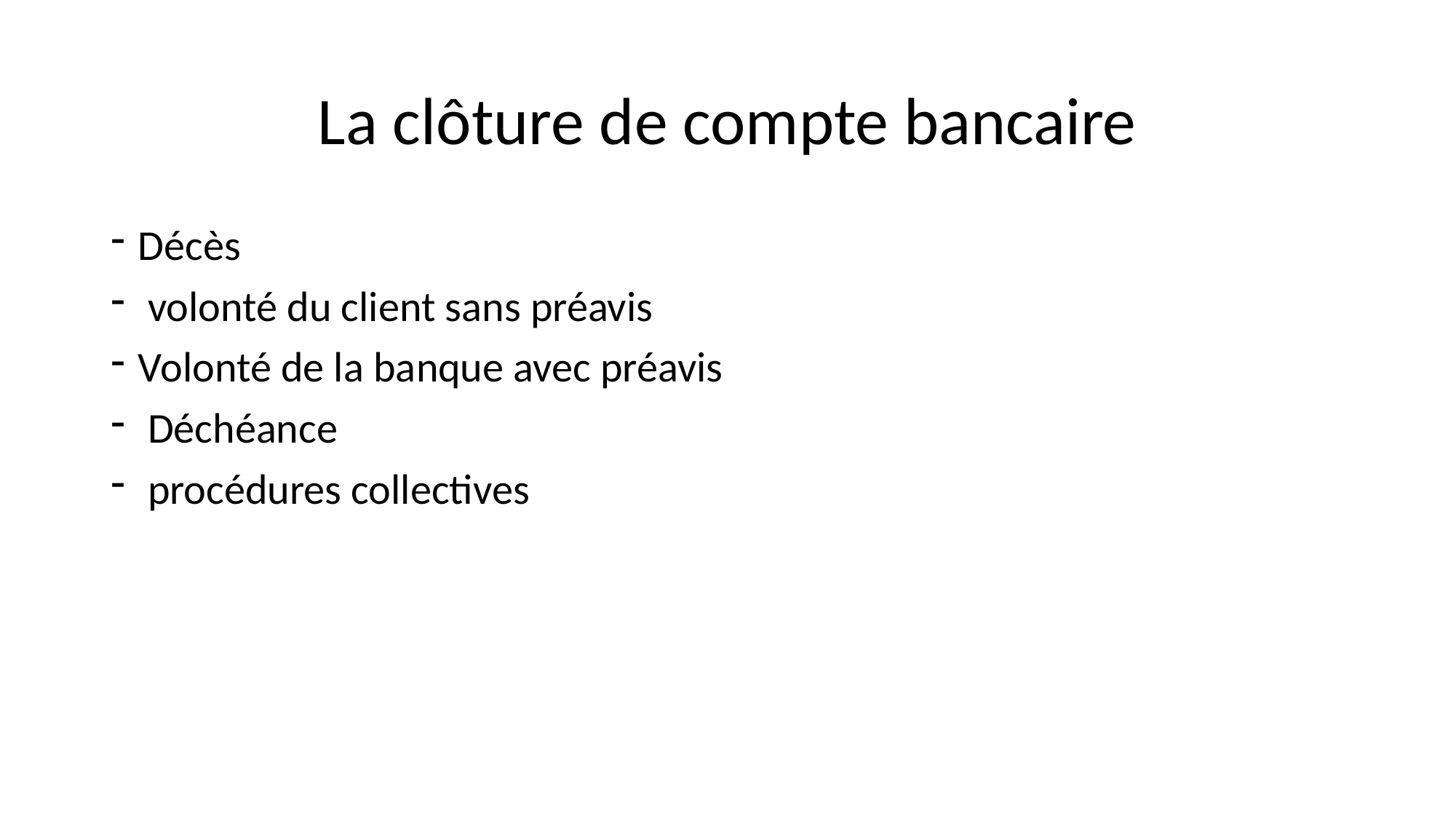

# La clôture de compte bancaire
Décès
 volonté du client sans préavis
Volonté de la banque avec préavis
 Déchéance
 procédures collectives